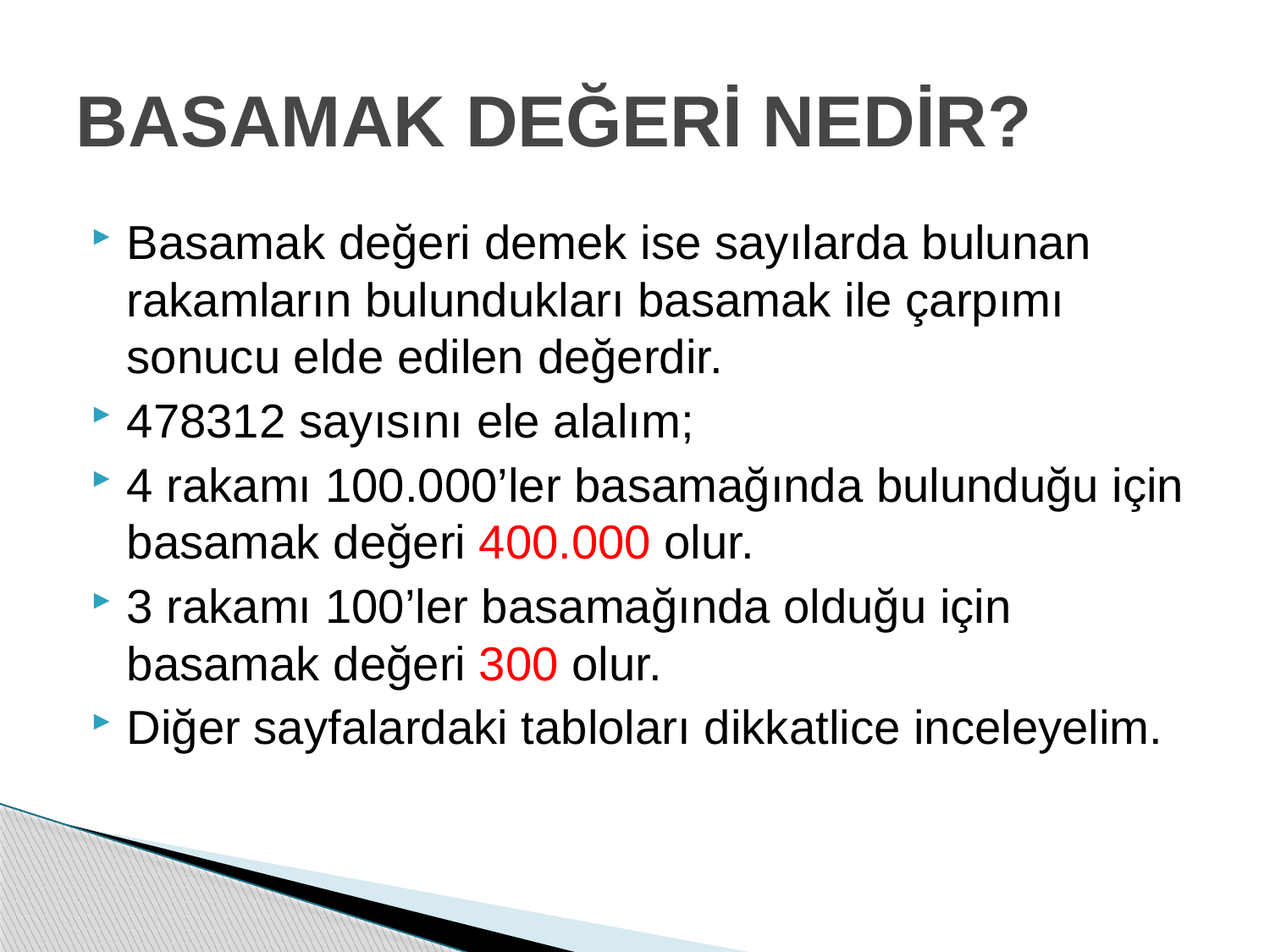

# BASAMAK DEĞERİ NEDİR?
Basamak değeri demek ise sayılarda bulunan rakamların bulundukları basamak ile çarpımı sonucu elde edilen değerdir.
478312 sayısını ele alalım;
4 rakamı 100.000’ler basamağında bulunduğu için basamak değeri 400.000 olur.
3 rakamı 100’ler basamağında olduğu için basamak değeri 300 olur.
Diğer sayfalardaki tabloları dikkatlice inceleyelim.